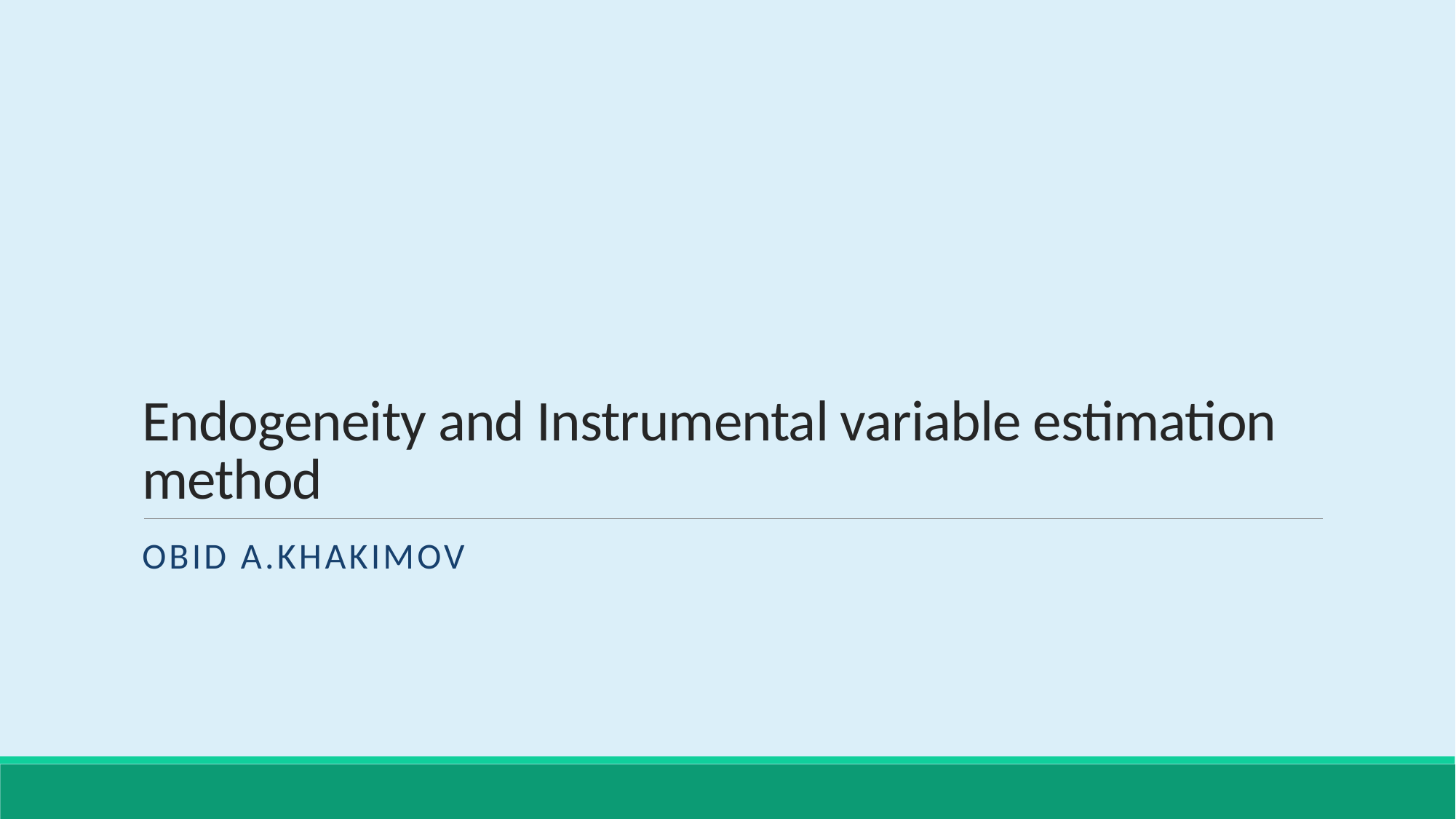

# Endogeneity and Instrumental variable estimation method
Obid A.Khakimov